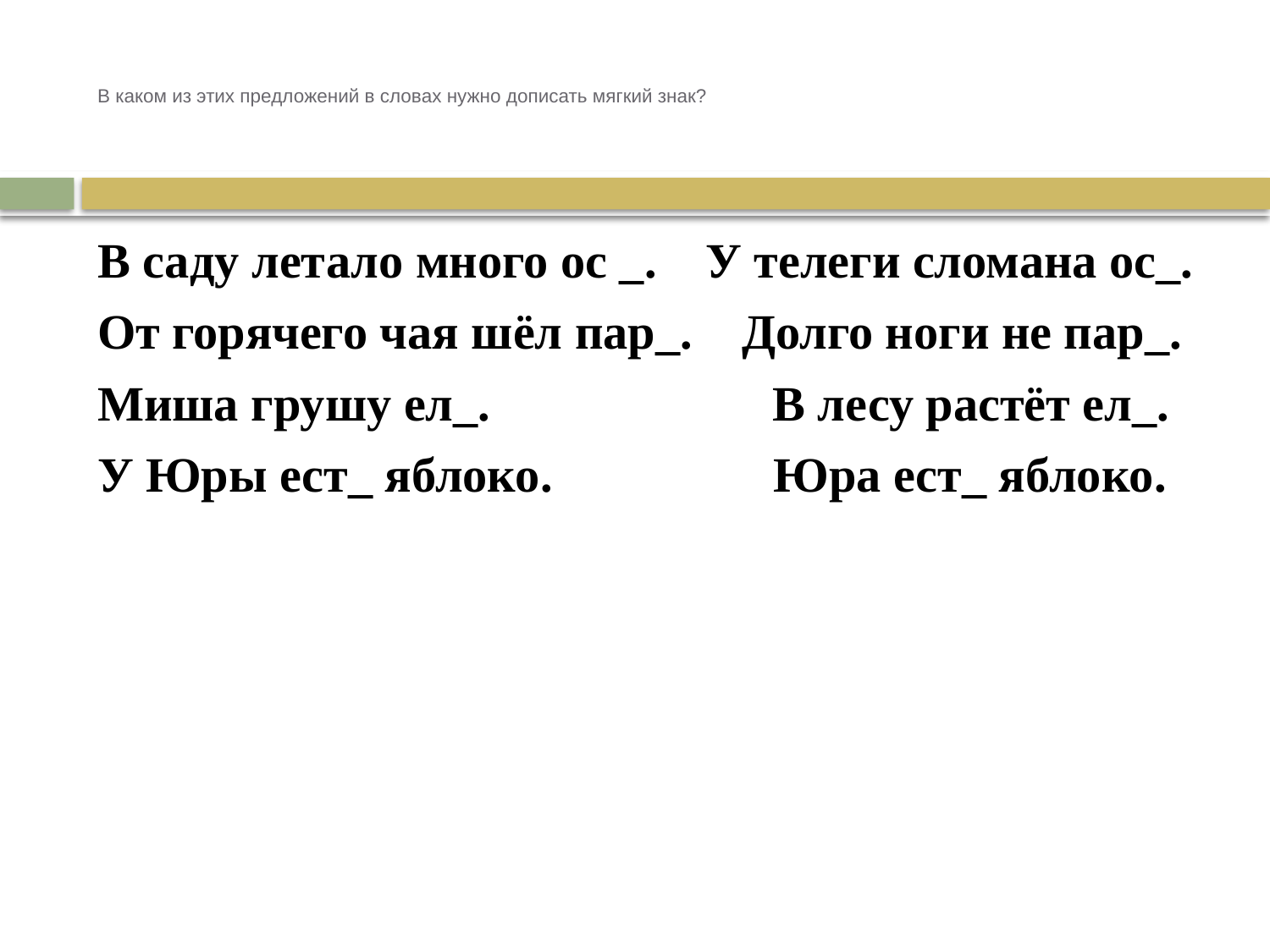

# В каком из этих предложений в словах нужно дописать мягкий знак?
В саду летало много ос _.    У телеги сломана ос_.
От горячего чая шёл пар_.    Долго ноги не пар_.
Миша грушу ел_.                       В лесу растёт ел_.
У Юры ест_ яблоко.                  Юра ест_ яблоко.